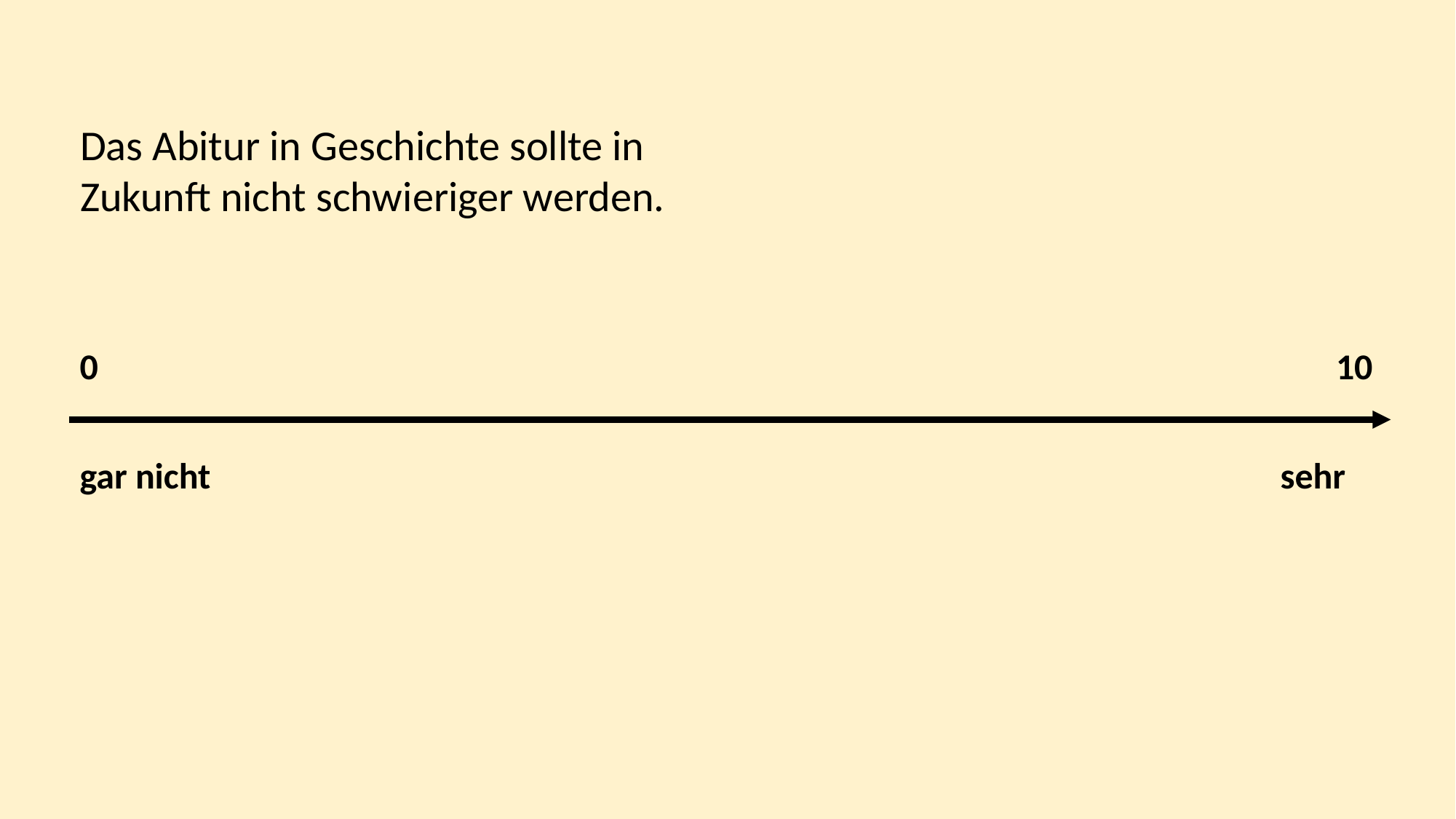

Das Abitur in Geschichte sollte in Zukunft nicht schwieriger werden.
0											         10

gar nicht										sehr